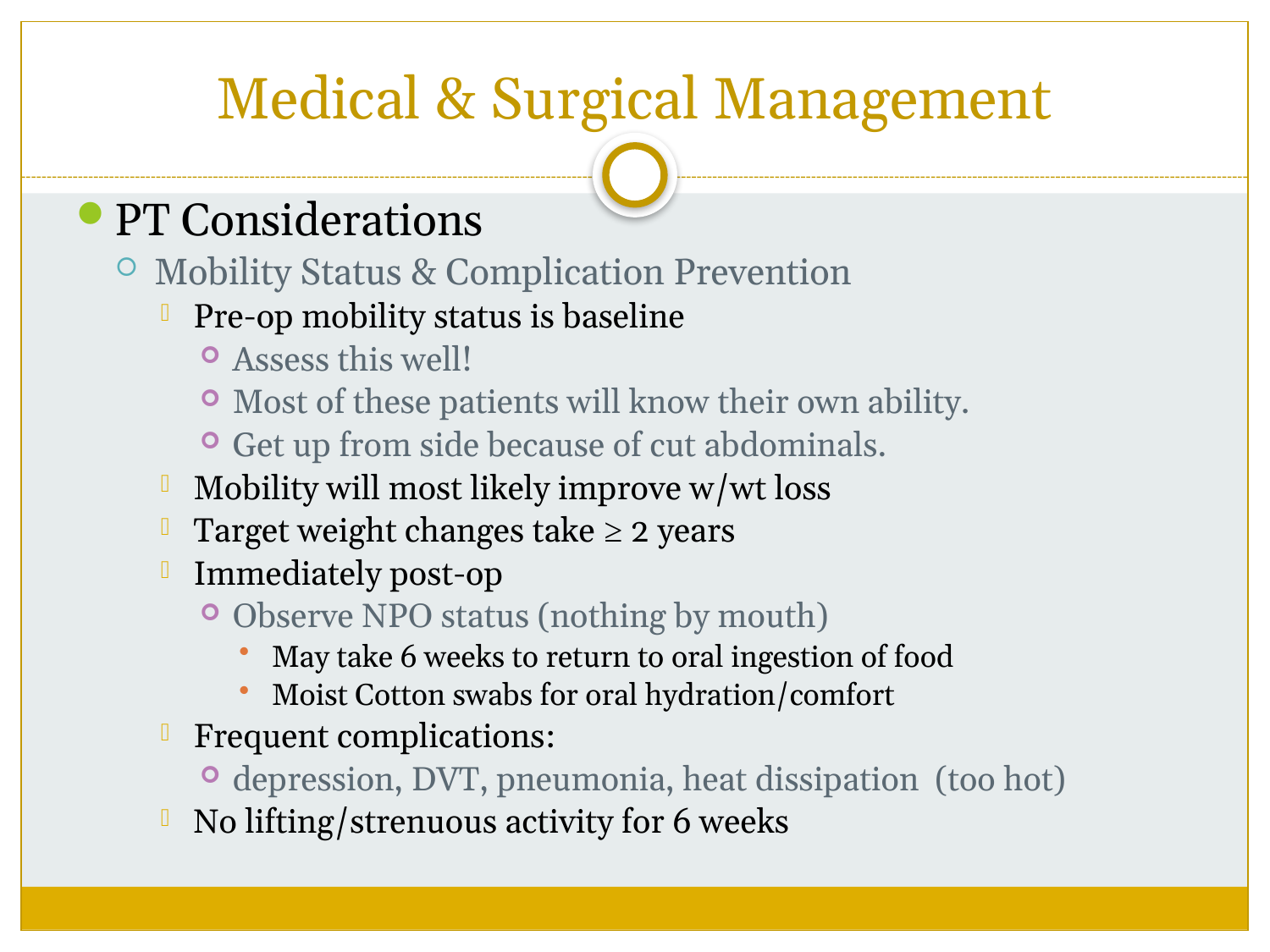

# Medical & Surgical Management
PT Considerations
Mobility Status & Complication Prevention
Pre-op mobility status is baseline
Assess this well!
Most of these patients will know their own ability.
Get up from side because of cut abdominals.
Mobility will most likely improve w/wt loss
Target weight changes take ≥ 2 years
Immediately post-op
Observe NPO status (nothing by mouth)
May take 6 weeks to return to oral ingestion of food
Moist Cotton swabs for oral hydration/comfort
Frequent complications:
depression, DVT, pneumonia, heat dissipation  (too hot)
No lifting/strenuous activity for 6 weeks